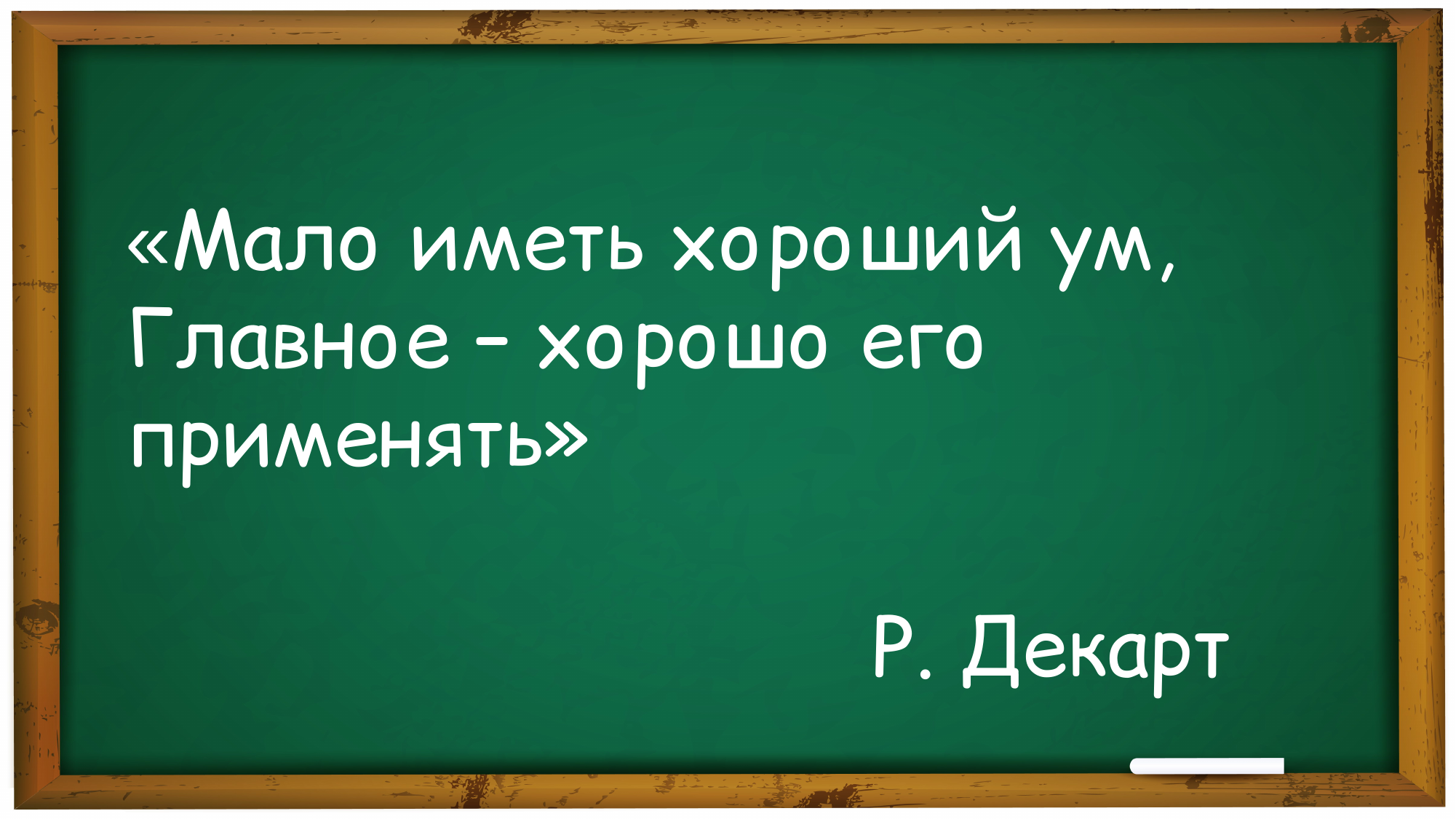

«Мало иметь хороший ум,
Главное – хорошо его применять»
Р. Декарт